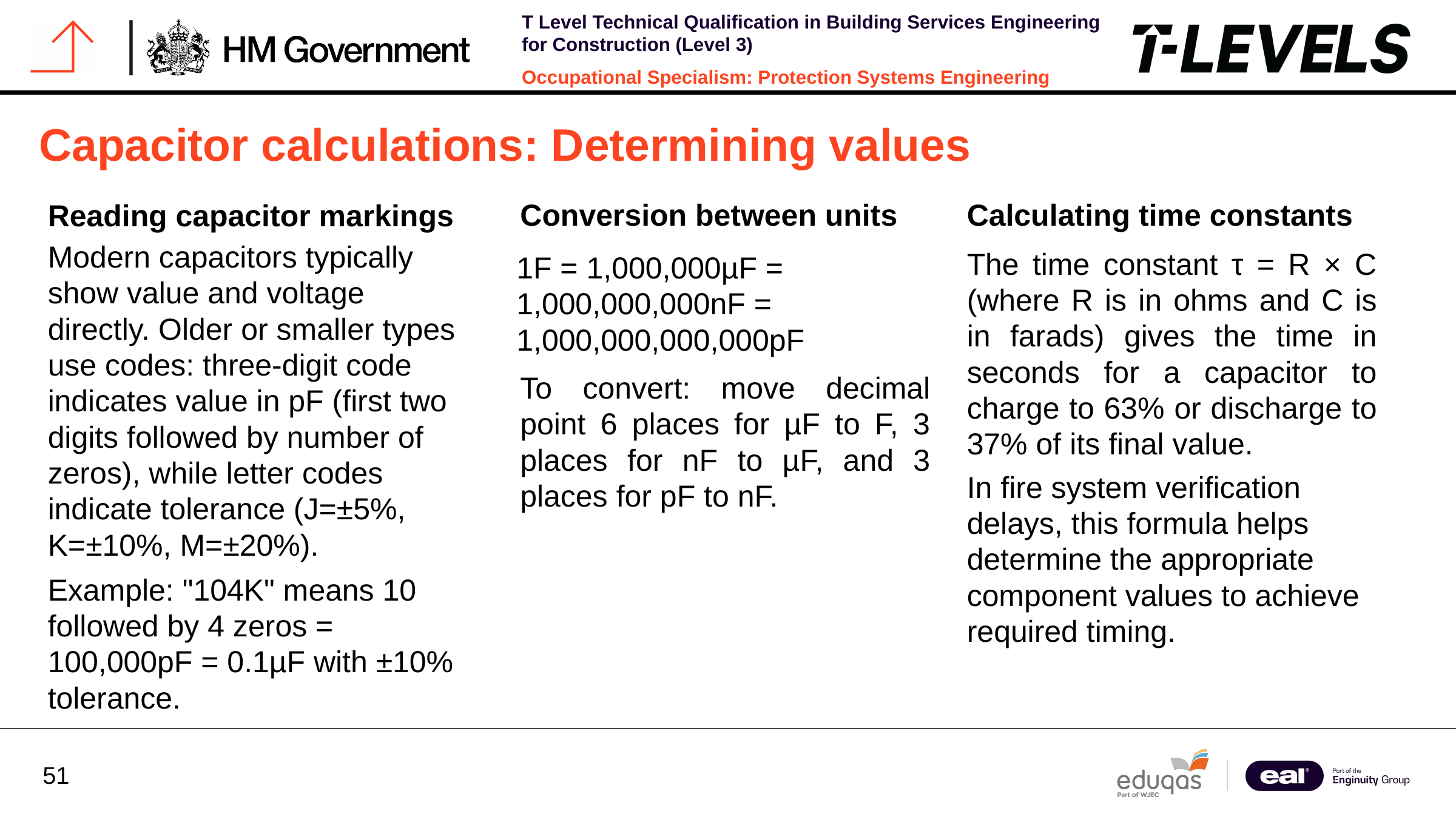

# Capacitor calculations: Determining values
Conversion between units
Calculating time constants
Reading capacitor markings
Modern capacitors typically show value and voltage directly. Older or smaller types use codes: three-digit code indicates value in pF (first two digits followed by number of zeros), while letter codes indicate tolerance (J=±5%, K=±10%, M=±20%).
The time constant τ = R × C (where R is in ohms and C is in farads) gives the time in seconds for a capacitor to charge to 63% or discharge to 37% of its final value.
1F = 1,000,000µF = 1,000,000,000nF = 1,000,000,000,000pF
To convert: move decimal point 6 places for µF to F, 3 places for nF to µF, and 3 places for pF to nF.
In fire system verification delays, this formula helps determine the appropriate component values to achieve required timing.
Example: "104K" means 10 followed by 4 zeros = 100,000pF = 0.1µF with ±10% tolerance.